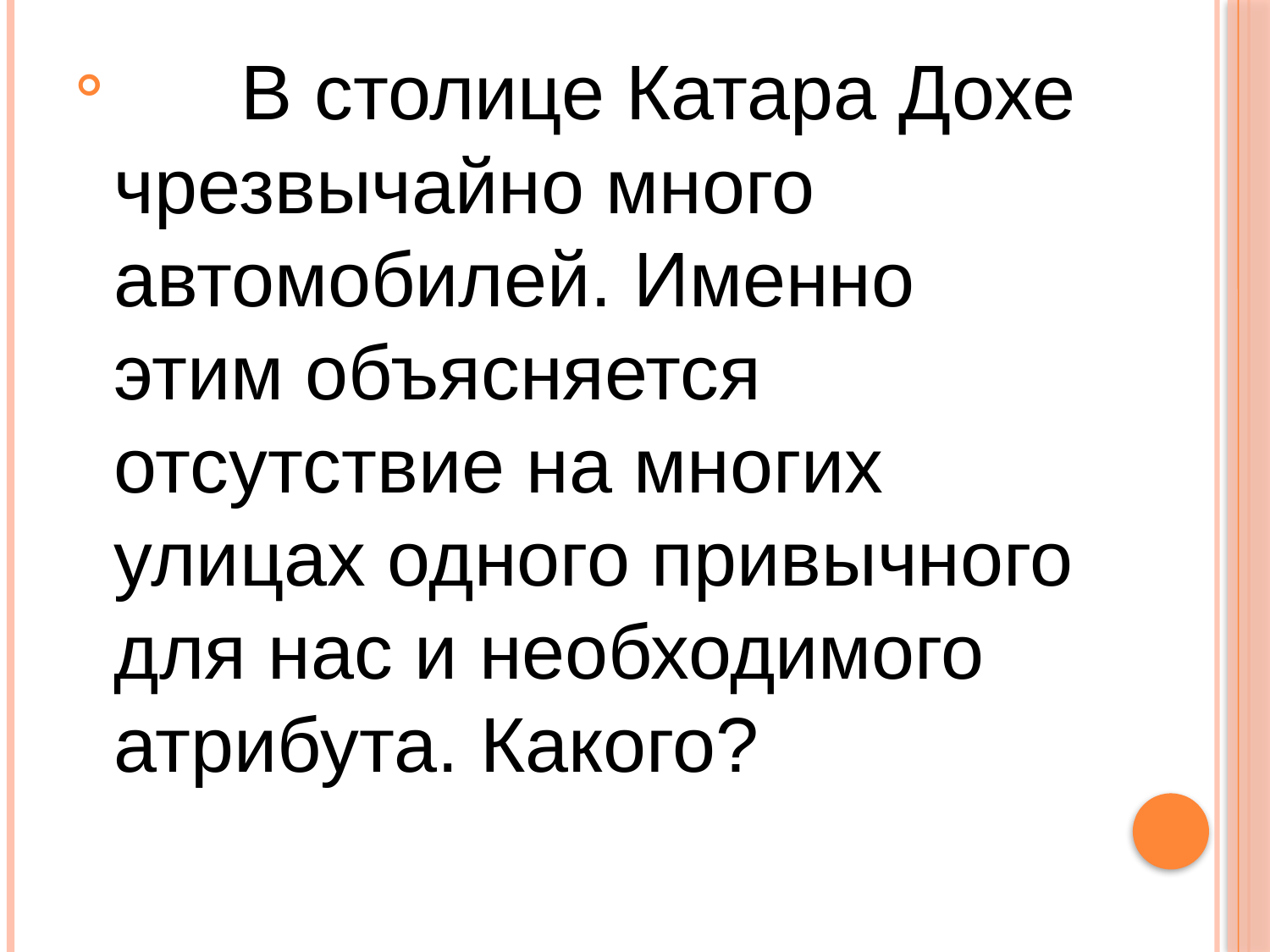

В столице Катара Дохе чрезвычайно много автомобилей. Именно этим объясняется отсутствие на многих улицах одного привычного для нас и необходимого атрибута. Какого?
#